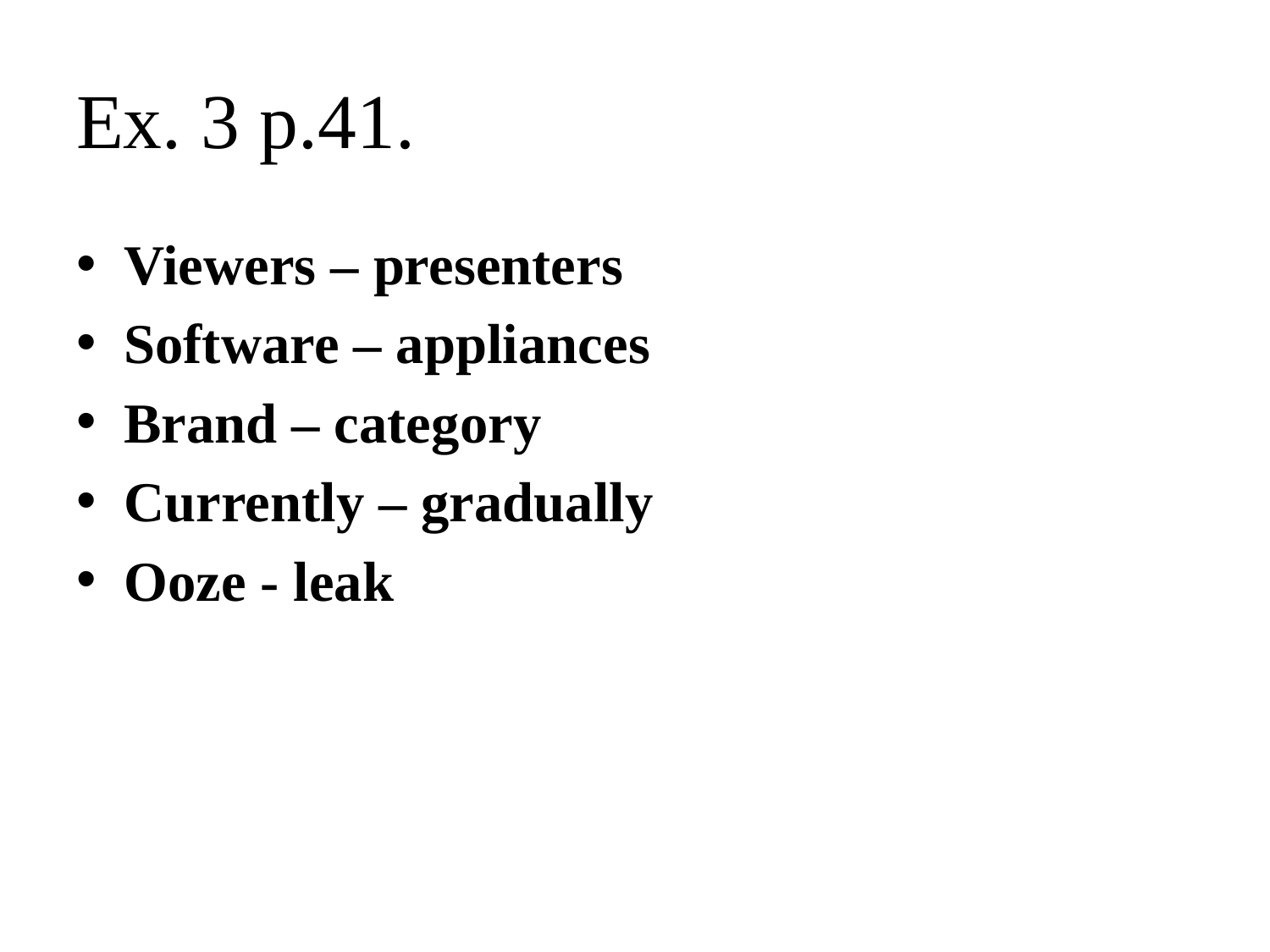

# Ex. 3 p.41.
Viewers – presenters
Software – appliances
Brand – category
Currently – gradually
Ooze - leak